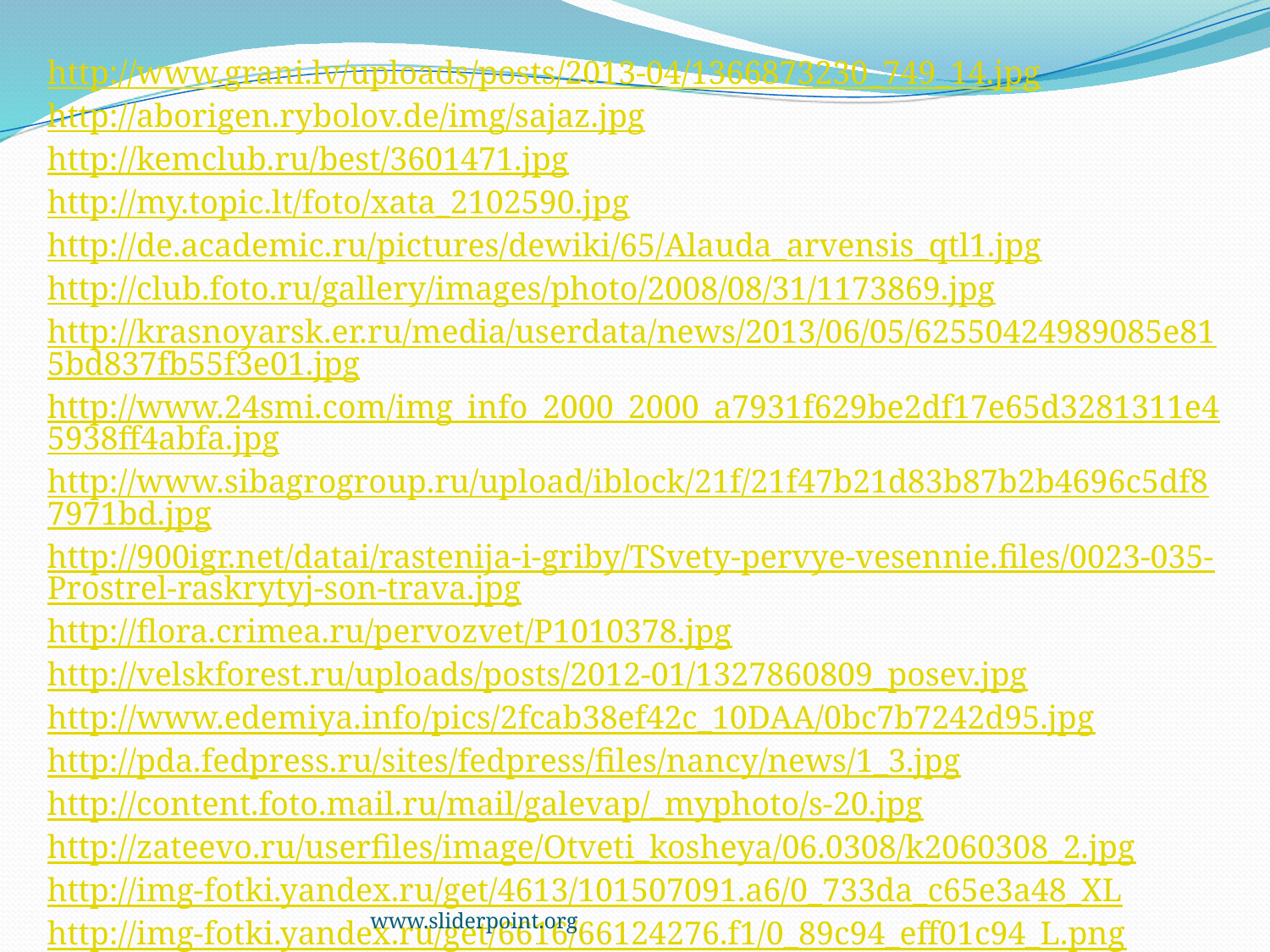

http://www.grani.lv/uploads/posts/2013-04/1366873230_749_14.jpg
http://aborigen.rybolov.de/img/sajaz.jpg
http://kemclub.ru/best/3601471.jpg
http://my.topic.lt/foto/xata_2102590.jpg
http://de.academic.ru/pictures/dewiki/65/Alauda_arvensis_qtl1.jpg
http://club.foto.ru/gallery/images/photo/2008/08/31/1173869.jpg
http://krasnoyarsk.er.ru/media/userdata/news/2013/06/05/62550424989085e815bd837fb55f3e01.jpg
http://www.24smi.com/img_info_2000_2000_a7931f629be2df17e65d3281311e45938ff4abfa.jpg
http://www.sibagrogroup.ru/upload/iblock/21f/21f47b21d83b87b2b4696c5df87971bd.jpg
http://900igr.net/datai/rastenija-i-griby/TSvety-pervye-vesennie.files/0023-035-Prostrel-raskrytyj-son-trava.jpg
http://flora.crimea.ru/pervozvet/P1010378.jpg
http://velskforest.ru/uploads/posts/2012-01/1327860809_posev.jpg
http://www.edemiya.info/pics/2fcab38ef42c_10DAA/0bc7b7242d95.jpg
http://pda.fedpress.ru/sites/fedpress/files/nancy/news/1_3.jpg
http://content.foto.mail.ru/mail/galevap/_myphoto/s-20.jpg
http://zateevo.ru/userfiles/image/Otveti_kosheya/06.0308/k2060308_2.jpg
http://img-fotki.yandex.ru/get/4613/101507091.a6/0_733da_c65e3a48_XL
http://img-fotki.yandex.ru/get/6616/66124276.f1/0_89c94_eff01c94_L.png
http://myzarya.ru/forum1/uploads/post-193-1156512187.jpg

www.sliderpoint.org